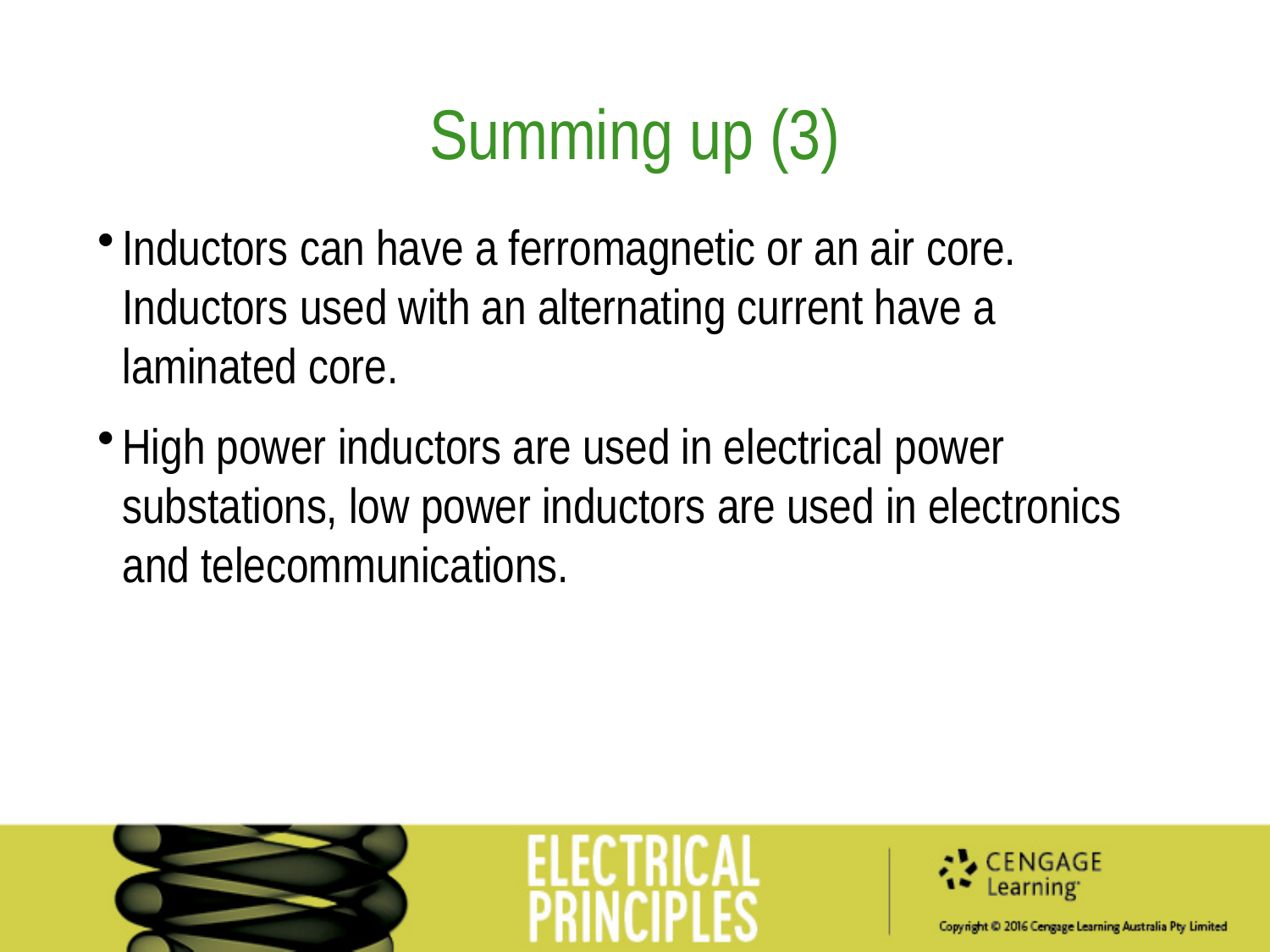

Summing up (3)
Inductors can have a ferromagnetic or an air core. Inductors used with an alternating current have a laminated core.
High power inductors are used in electrical power substations, low power inductors are used in electronics and telecommunications.